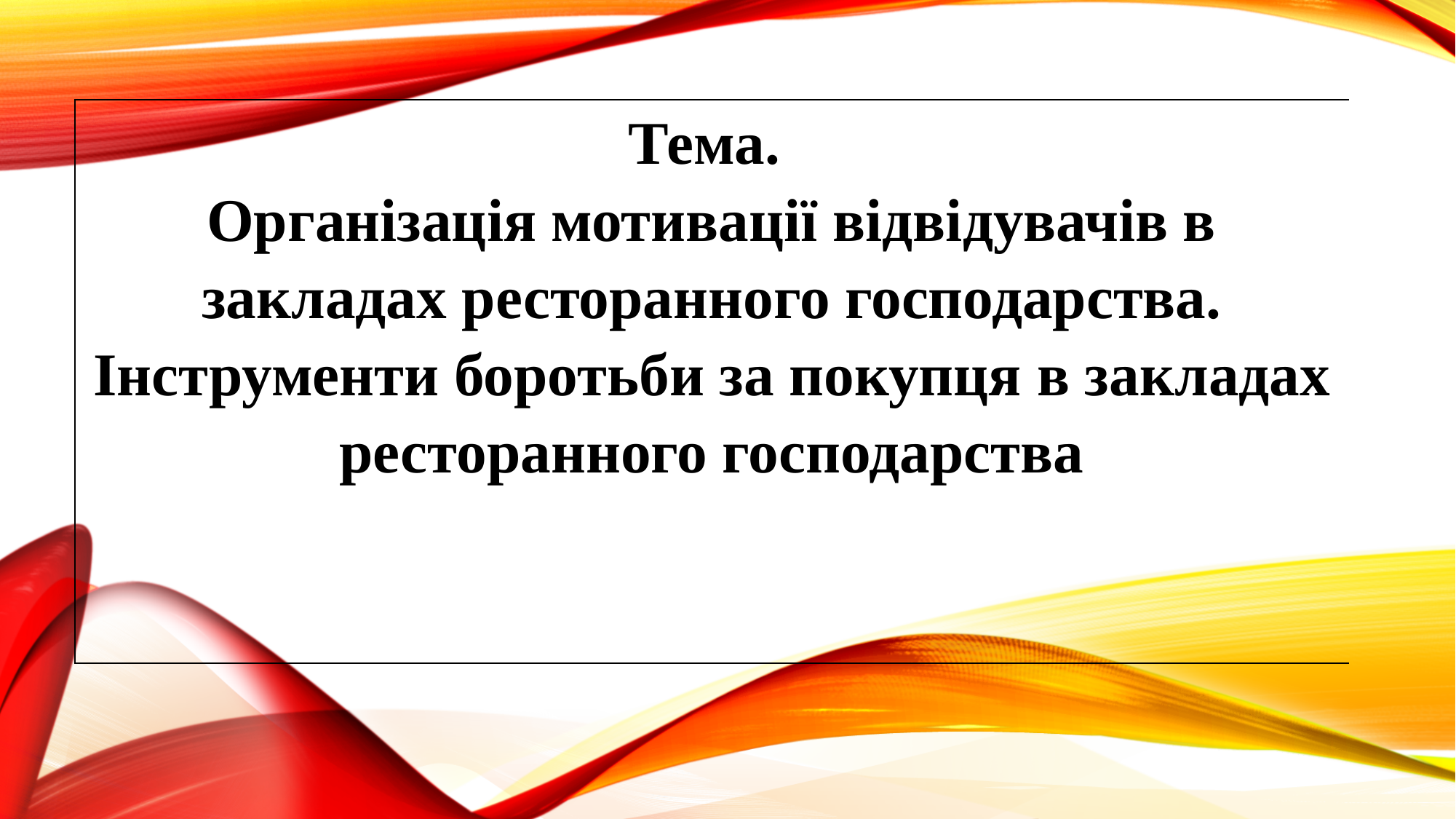

| Тема. Організація мотивації відвідувачів в закладах ресторанного господарства. Інструменти боротьби за покупця в закладах ресторанного господарства |
| --- |